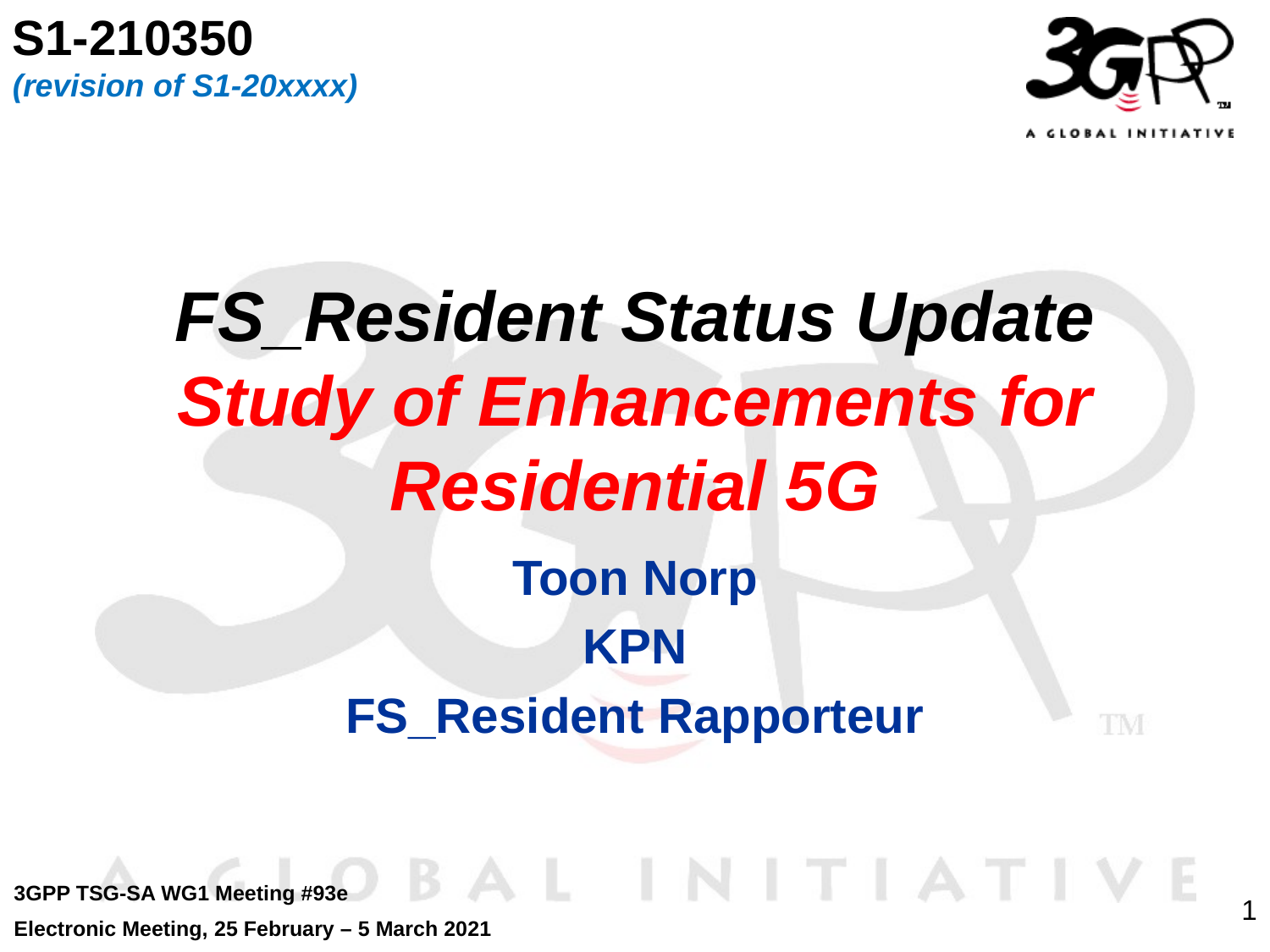

S1-210350
(revision of S1-20xxxx)
# FS_Resident Status Update Study of Enhancements for Residential 5G
Toon Norp
KPN
FS_Resident Rapporteur
3GPP TSG-SA WG1 Meeting #93e
Electronic Meeting, 25 February – 5 March 2021
1